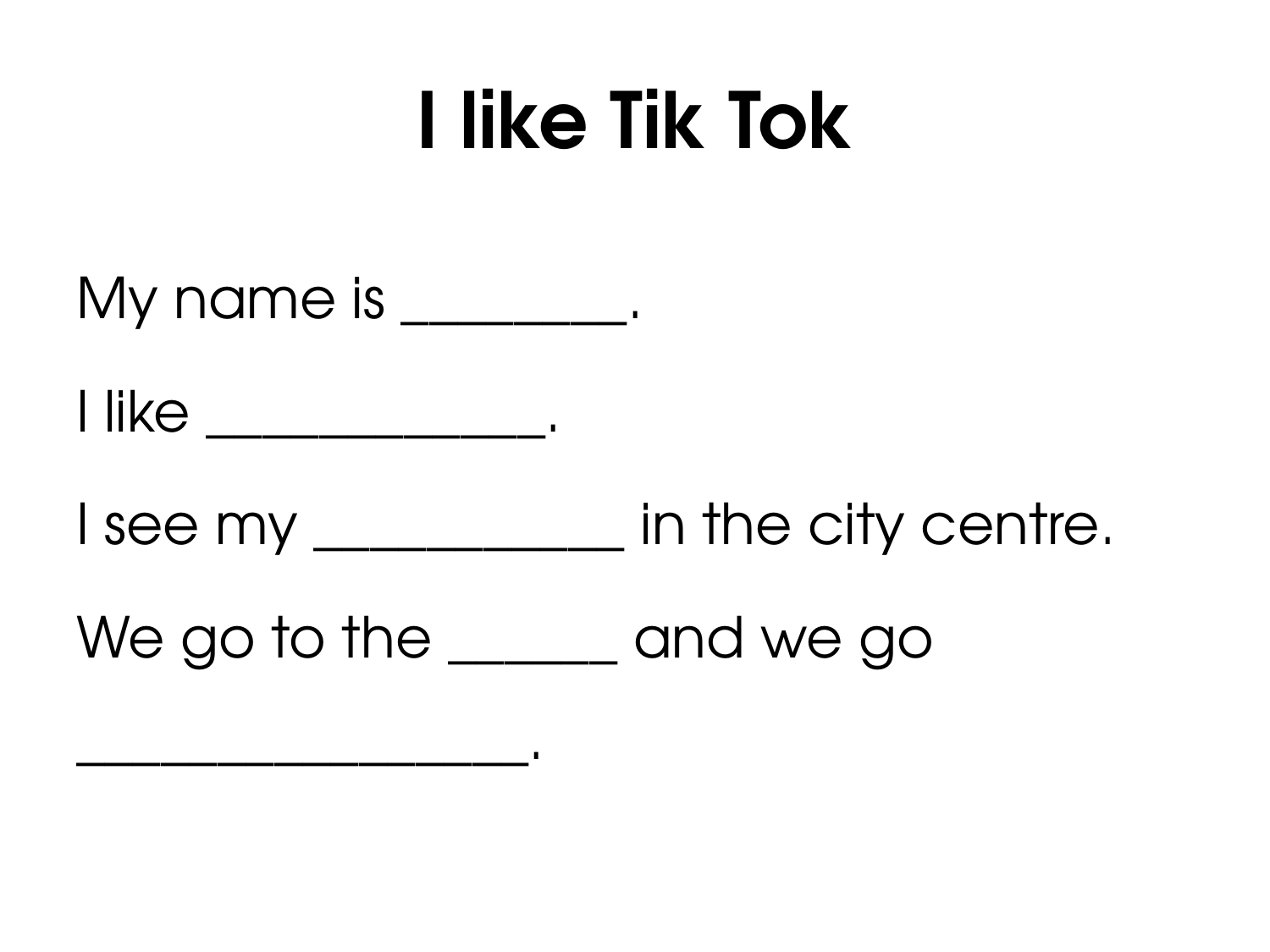

# I like Tik Tok
My name is ________.
I like ____________.
I see my ___________ in the city centre.
We go to the ______ and we go ________________.